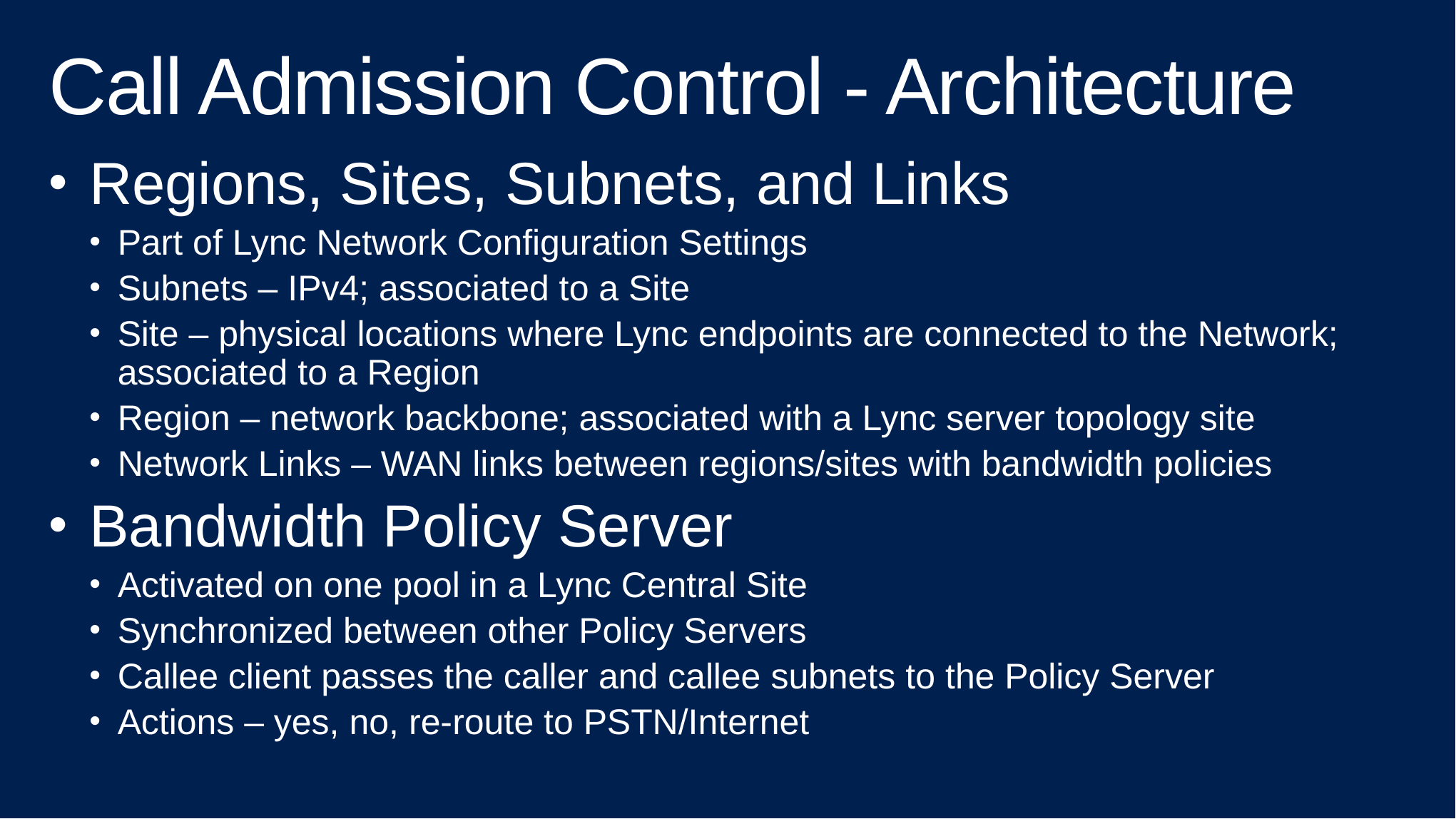

# Call Admission Control - Architecture
Regions, Sites, Subnets, and Links
Part of Lync Network Configuration Settings
Subnets – IPv4; associated to a Site
Site – physical locations where Lync endpoints are connected to the Network; associated to a Region
Region – network backbone; associated with a Lync server topology site
Network Links – WAN links between regions/sites with bandwidth policies
Bandwidth Policy Server
Activated on one pool in a Lync Central Site
Synchronized between other Policy Servers
Callee client passes the caller and callee subnets to the Policy Server
Actions – yes, no, re-route to PSTN/Internet